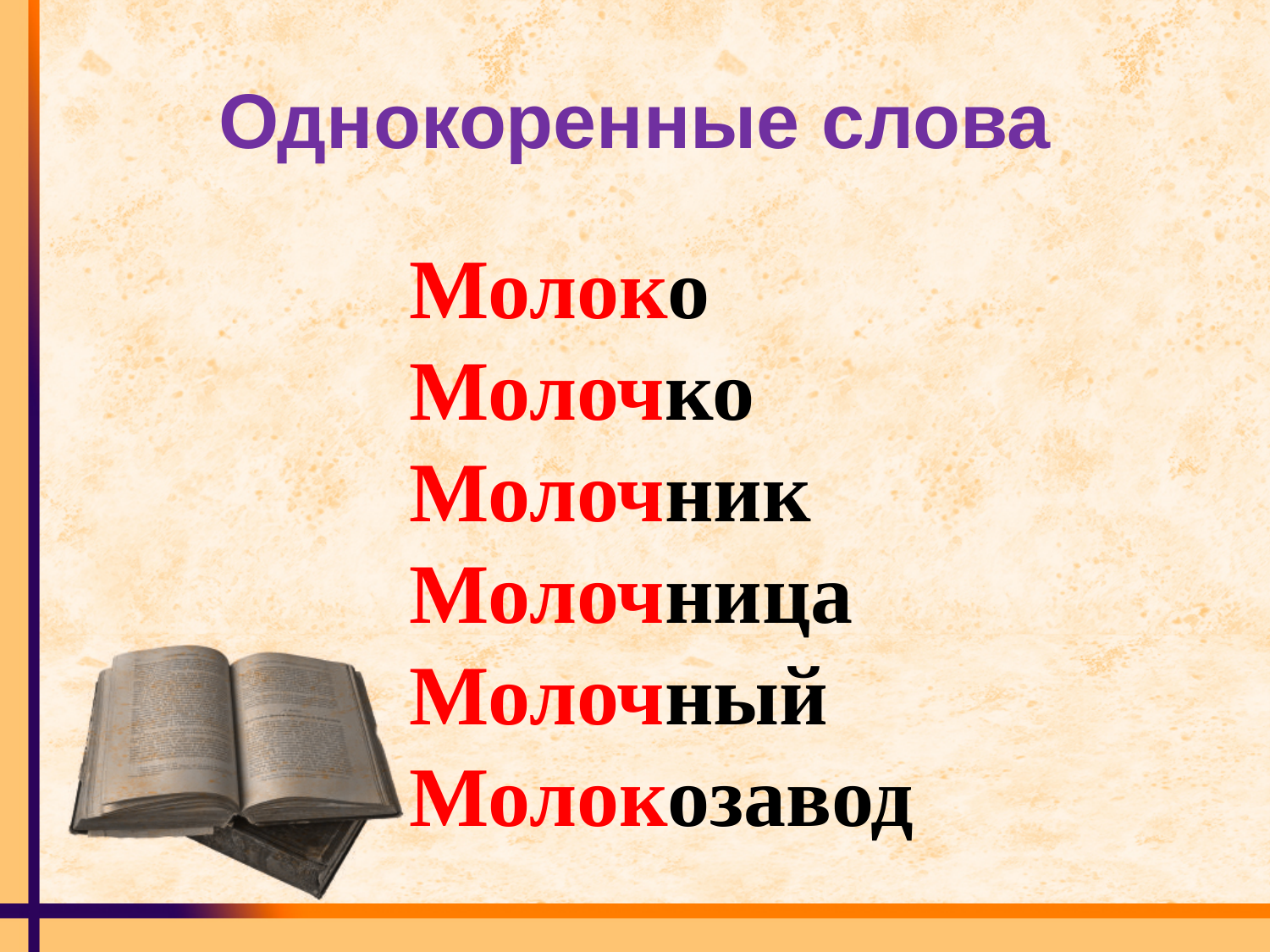

# Однокоренные слова

Молоко
Молочко
Молочник
Молочница
Молочный
Молокозавод